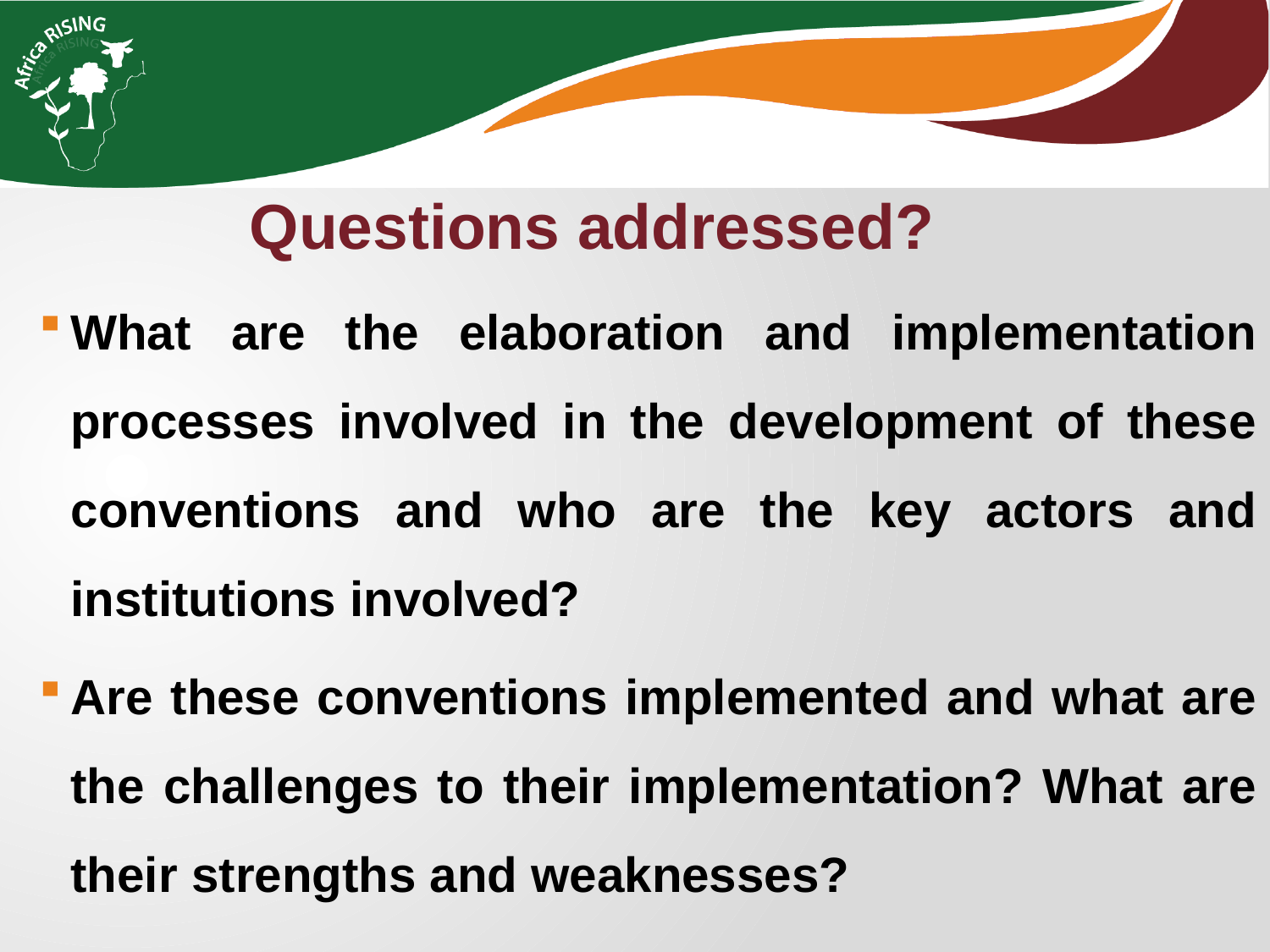

Questions addressed?
What are the elaboration and implementation processes involved in the development of these conventions and who are the key actors and institutions involved?
Are these conventions implemented and what are the challenges to their implementation? What are their strengths and weaknesses?